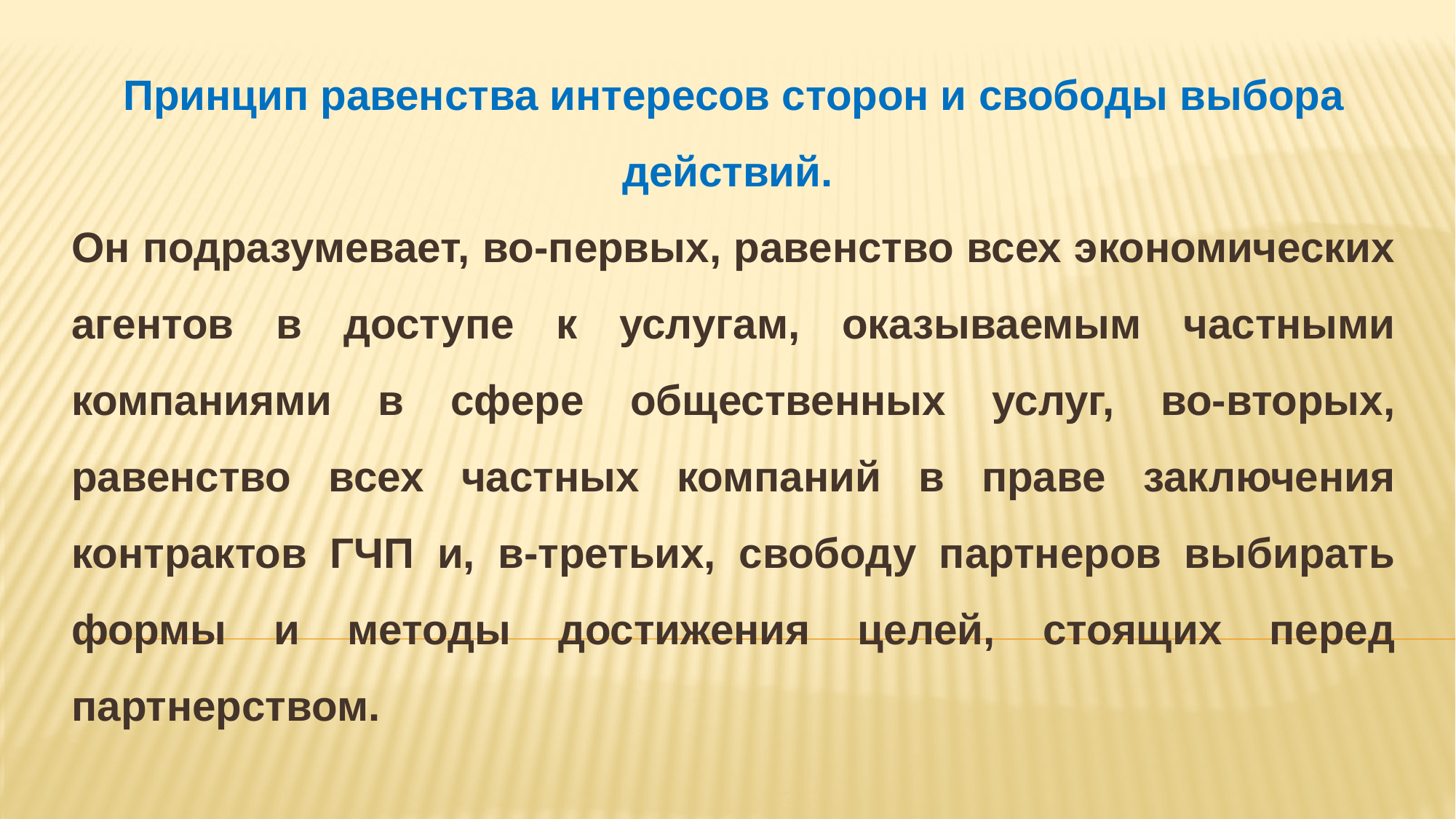

Принцип равенства интересов сторон и свободы выбора действий.
Он подразумевает, во-первых, равенство всех экономических агентов в доступе к услугам, оказываемым частными компаниями в сфере общественных услуг, во-вторых, равенство всех частных компаний в праве заключения контрактов ГЧП и, в-третьих, свободу партнеров выбирать формы и методы достижения целей, стоящих перед партнерством.